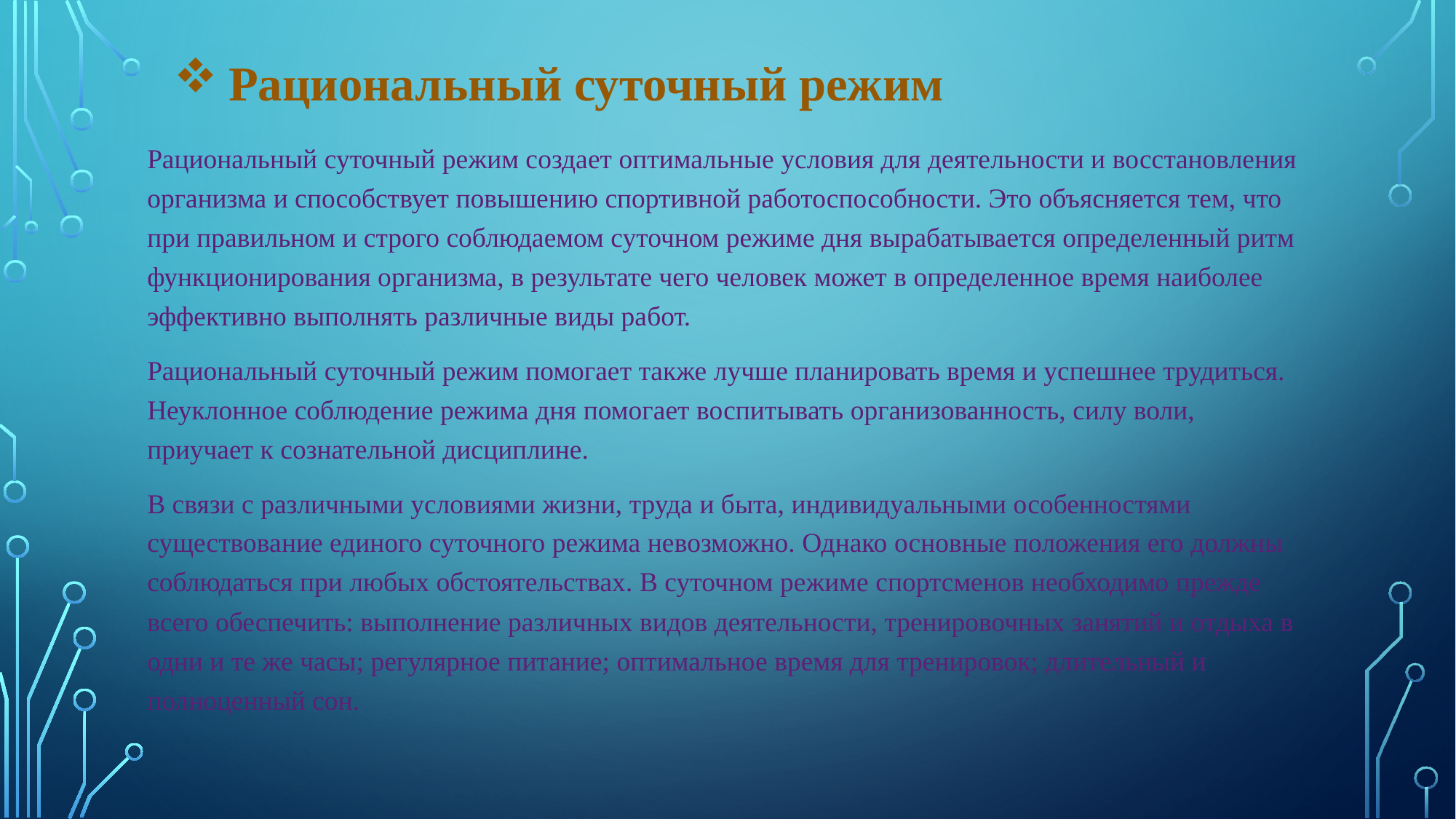

Рациональный суточный режим
Рациональный суточный режим создает оптимальные условия для деятельности и восстановления организма и способствует повышению спортивной работоспособности. Это объясняется тем, что при правильном и строго соблюдаемом суточном режиме дня вырабатывается определенный ритм функционирования организма, в результате чего человек может в определенное время наиболее эффективно выполнять различные виды работ.
Рациональный суточный режим помогает также лучше планировать время и успешнее трудиться. Неуклонное соблюдение режима дня помогает воспитывать организованность, силу воли, приучает к сознательной дисциплине.
В связи с различными условиями жизни, труда и быта, индивидуальными особенностями существование единого суточного режима невозможно. Однако основные положения его должны соблюдаться при любых обстоятельствах. В суточном режиме спортсменов необходимо прежде всего обеспечить: выполнение различных видов деятельности, тренировочных занятий и отдыха в одни и те же часы; регулярное питание; оптимальное время для тренировок; длительный и полноценный сон.